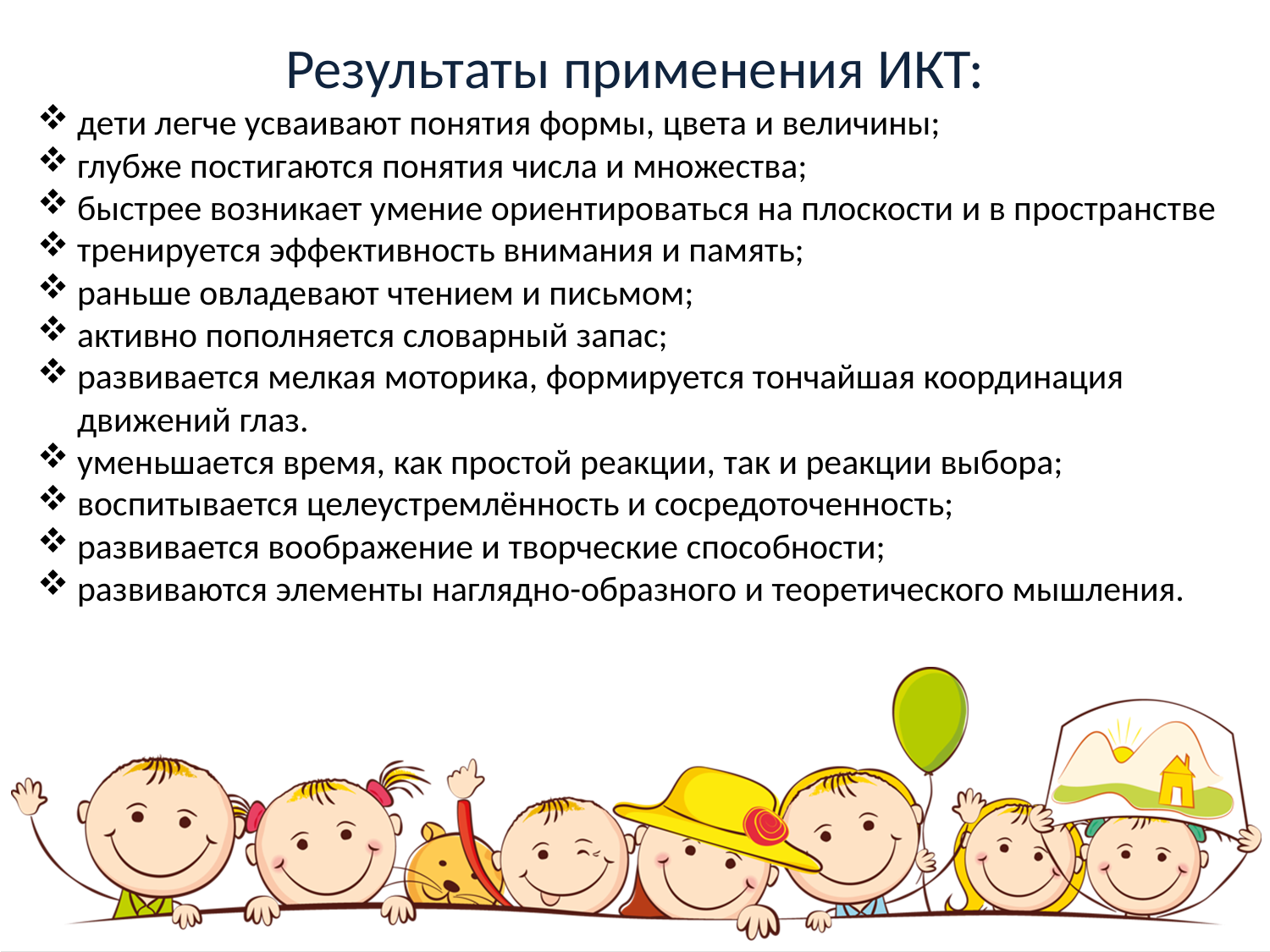

Результаты применения ИКТ:
дети легче усваивают понятия формы, цвета и величины;
глубже постигаются понятия числа и множества;
быстрее возникает умение ориентироваться на плоскости и в пространстве
тренируется эффективность внимания и память;
раньше овладевают чтением и письмом;
активно пополняется словарный запас;
развивается мелкая моторика, формируется тончайшая координация движений глаз.
уменьшается время, как простой реакции, так и реакции выбора;
воспитывается целеустремлённость и сосредоточенность;
развивается воображение и творческие способности;
развиваются элементы наглядно-образного и теоретического мышления.